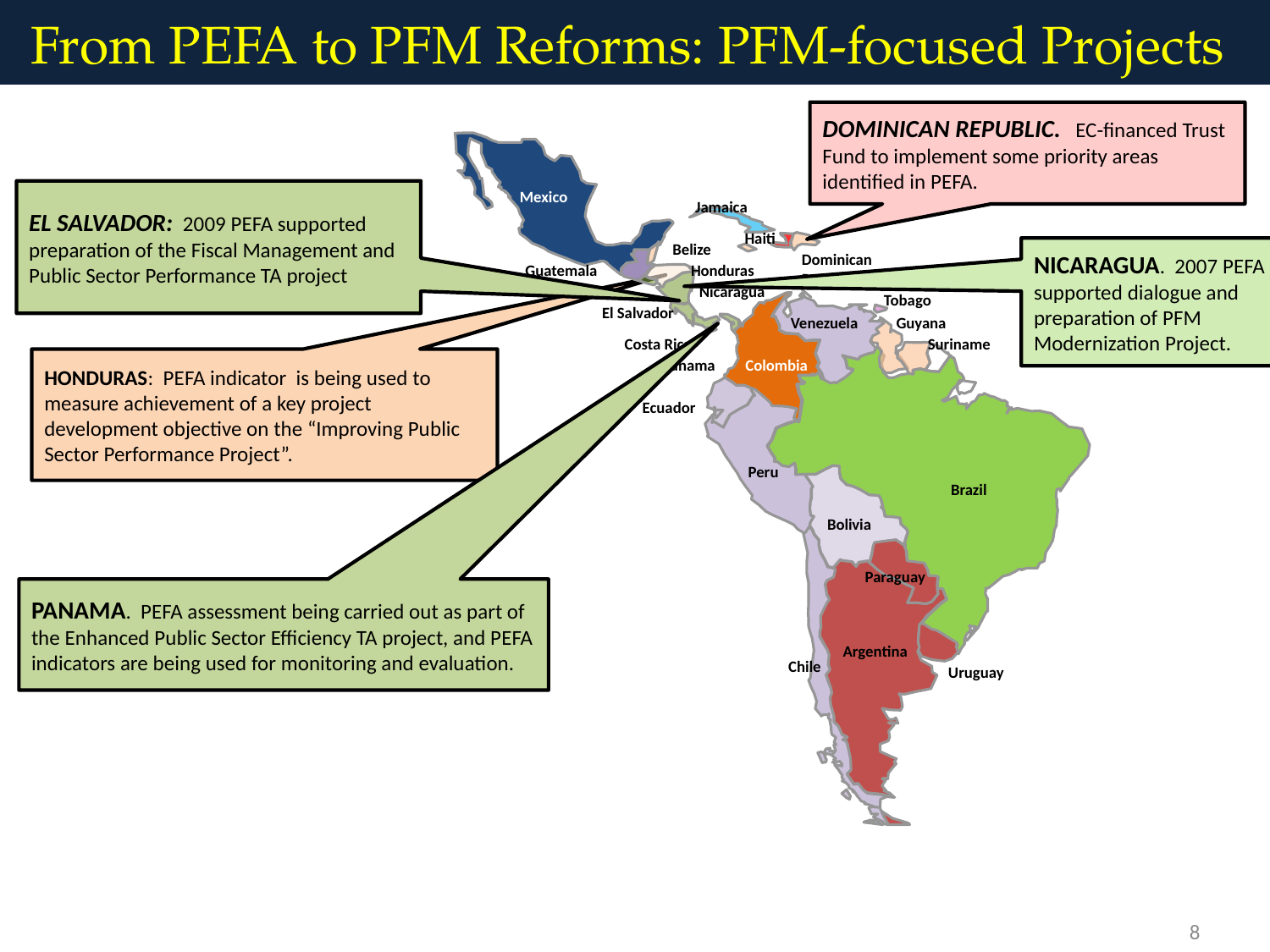

# From PEFA to PFM Reforms: PFM-focused Projects

DOMINICAN REPUBLIC.   EC-financed Trust Fund to implement some priority areas identified in PEFA.

EL SALVADOR:  2009 PEFA supported preparation of the Fiscal Management and Public Sector Performance TA project
Mexico
Jamaica

Haiti

Belize

NICARAGUA.  2007 PEFA supported dialogue and preparation of PFM Modernization Project.
Dominican
Republic

Honduras
Guatemala

Trinidad &
 Tobago

Nicaragua

El Salvador

Venezuela
Guyana

Suriname
Costa Rica

Colombia
HONDURAS:  PEFA indicator  is being used to measure achievement of a key project development objective on the “Improving Public Sector Performance Project”.
Panama

Ecuador

Peru

Brazil
Bolivia

Paraguay
PANAMA.  PEFA assessment being carried out as part of the Enhanced Public Sector Efficiency TA project, and PEFA indicators are being used for monitoring and evaluation.

Argentina
Chile
Uruguay

8